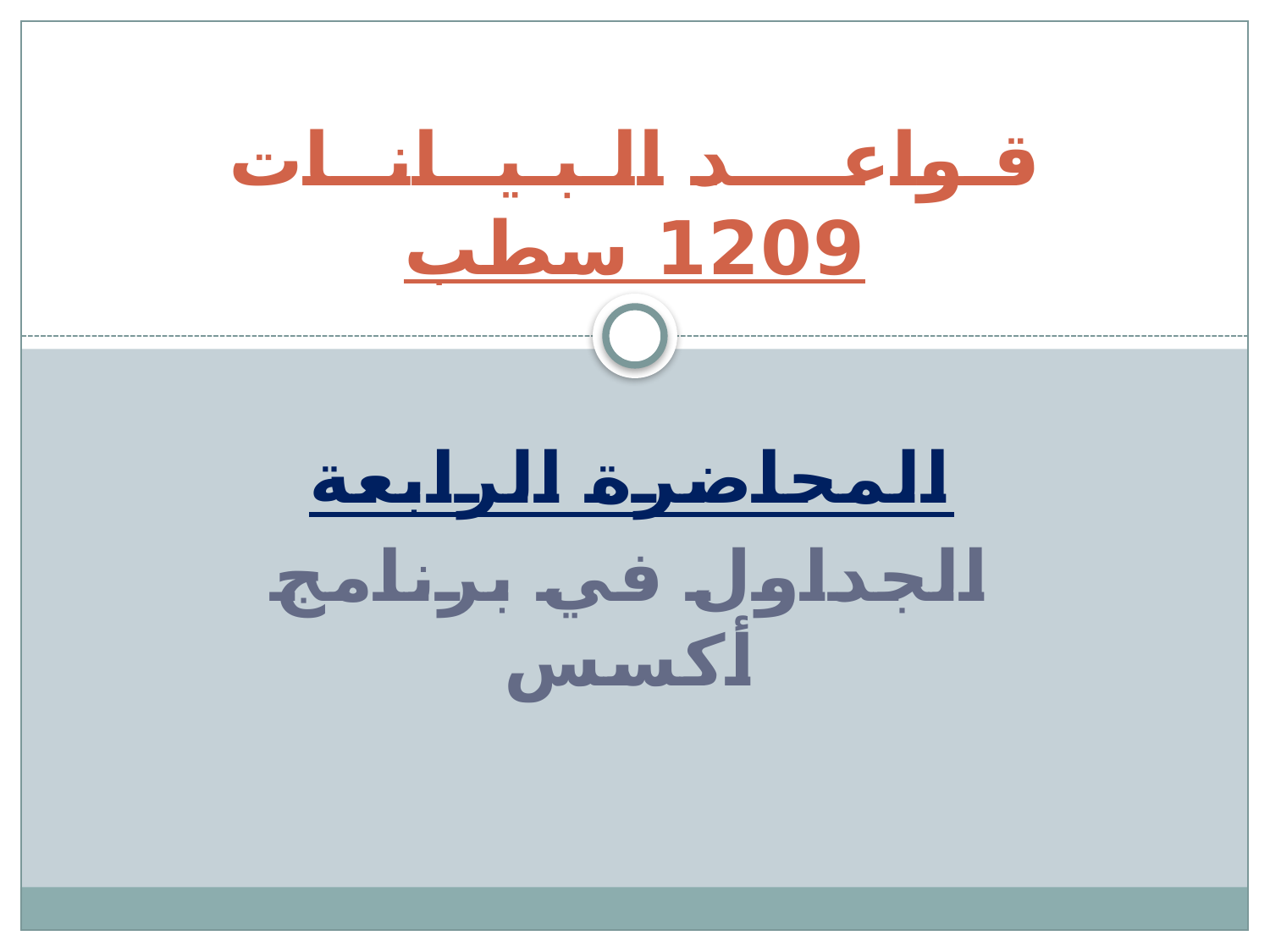

# قـواعــــد الـبـيــانــات 1209 سطب
المحاضرة الرابعة
الجداول في برنامج أكسس